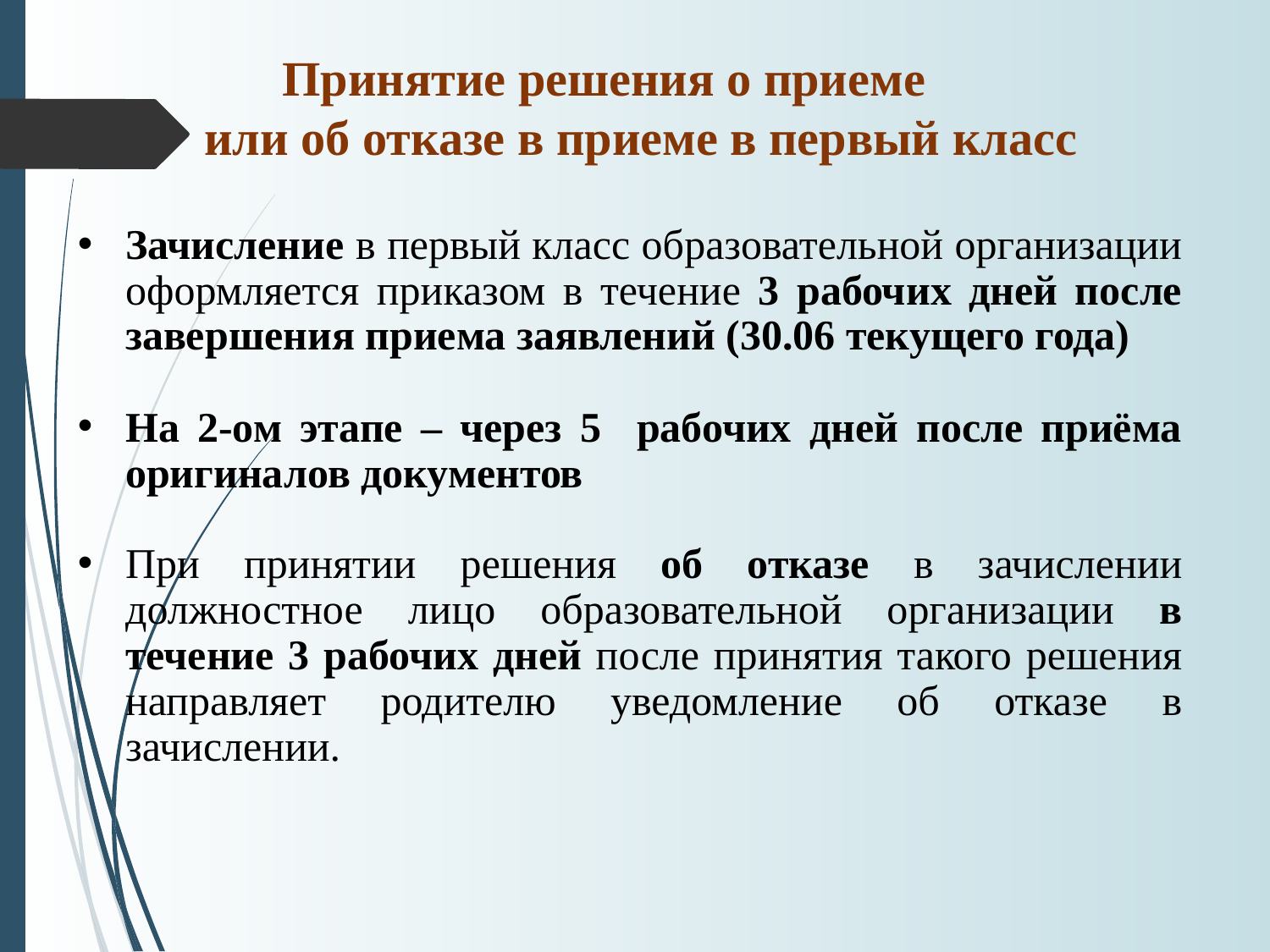

Принятие решения о приеме
     или об отказе в приеме в первый класс
Зачисление в первый класс образовательной организации оформляется приказом в течение 3 рабочих дней после завершения приема заявлений (30.06 текущего года)

На 2-ом этапе – через 5  рабочих дней после приёма оригиналов документов

При принятии решения об отказе в зачислении должностное лицо образовательной организации в течение 3 рабочих дней после принятия такого решения направляет родителю уведомление об отказе в зачислении.